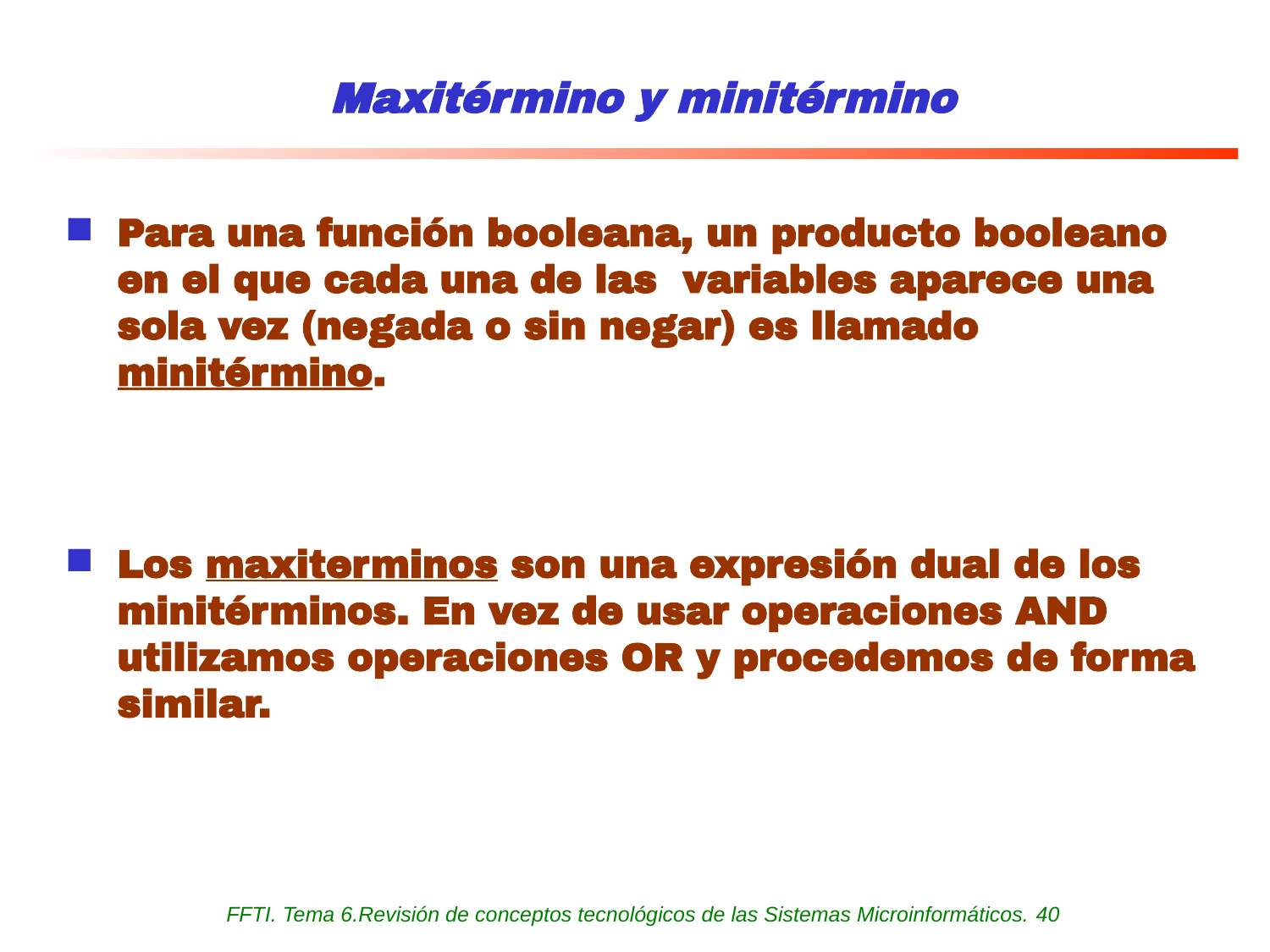

# Maxitérmino y minitérmino
Para una función booleana, un producto booleano en el que cada una de las  variables aparece una sola vez (negada o sin negar) es llamado minitérmino.

Los maxiterminos son una expresión dual de los minitérminos. En vez de usar operaciones AND utilizamos operaciones OR y procedemos de forma similar.
FFTI. Tema 6.Revisión de conceptos tecnológicos de las Sistemas Microinformáticos. 40